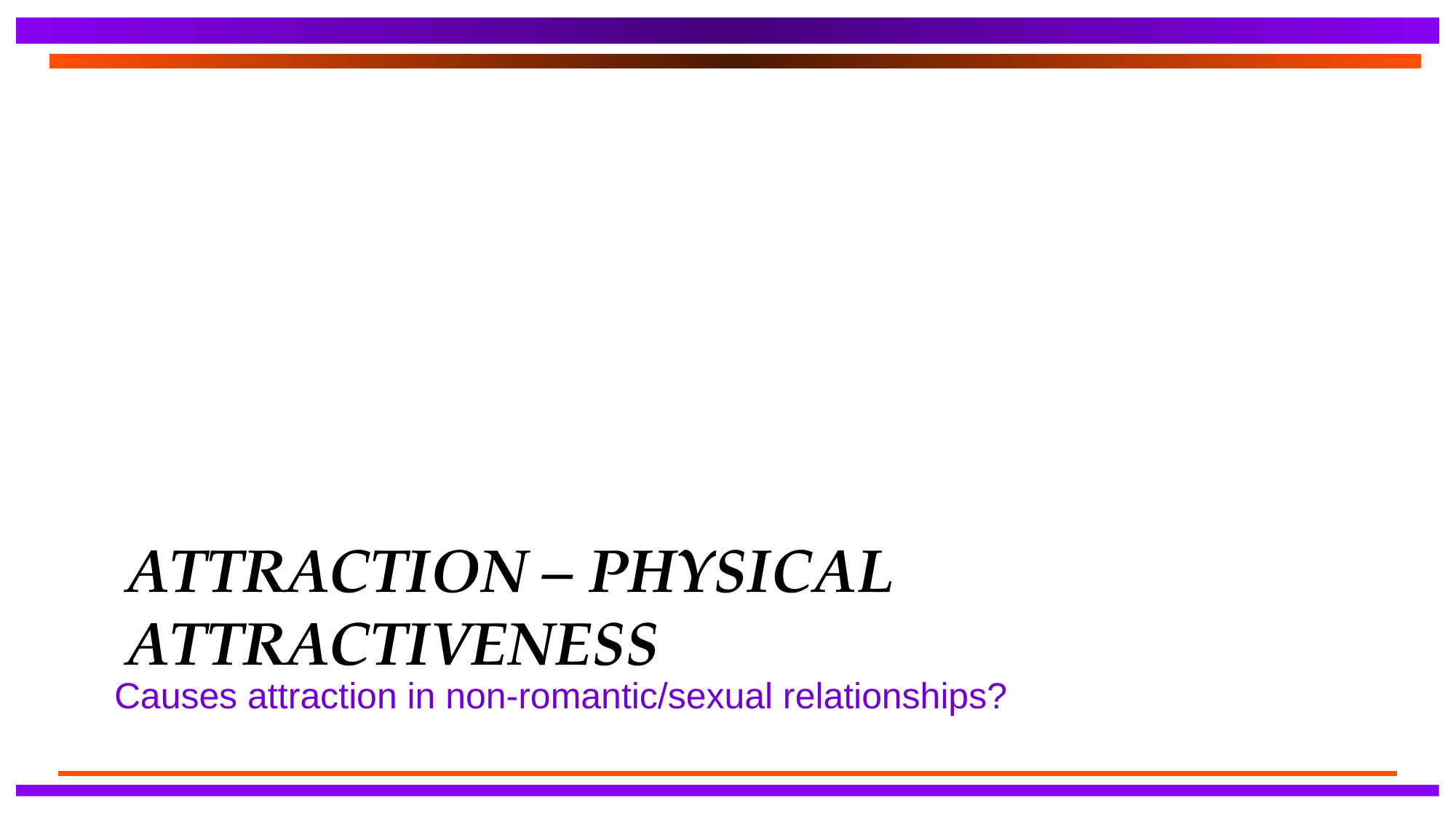

# Attraction – Physical attractiveness
Causes attraction in non-romantic/sexual relationships?